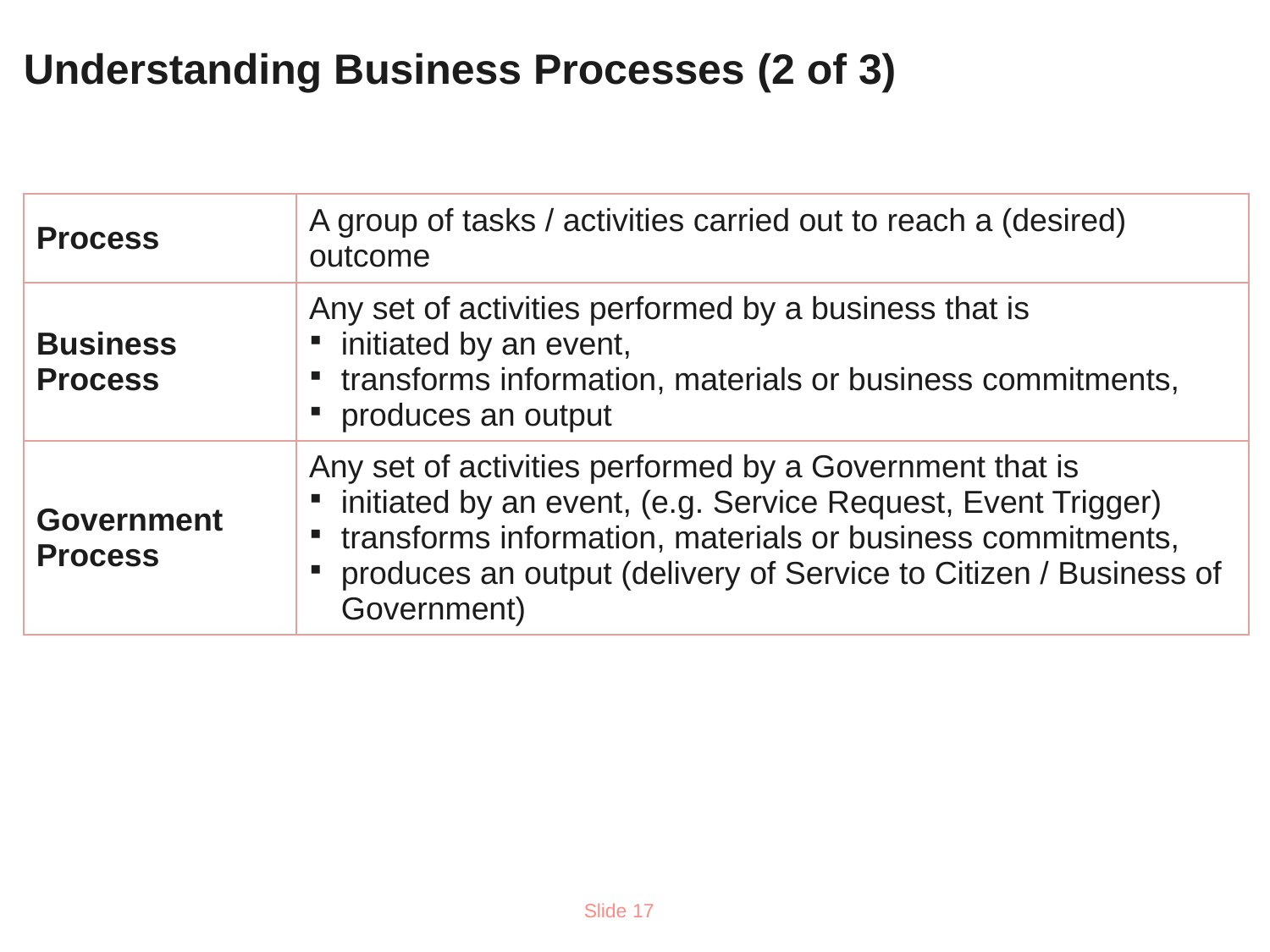

# Understanding Business Processes (2 of 3)
| Process | A group of tasks / activities carried out to reach a (desired) outcome |
| --- | --- |
| Business Process | Any set of activities performed by a business that is initiated by an event, transforms information, materials or business commitments, produces an output |
| Government Process | Any set of activities performed by a Government that is initiated by an event, (e.g. Service Request, Event Trigger) transforms information, materials or business commitments, produces an output (delivery of Service to Citizen / Business of Government) |